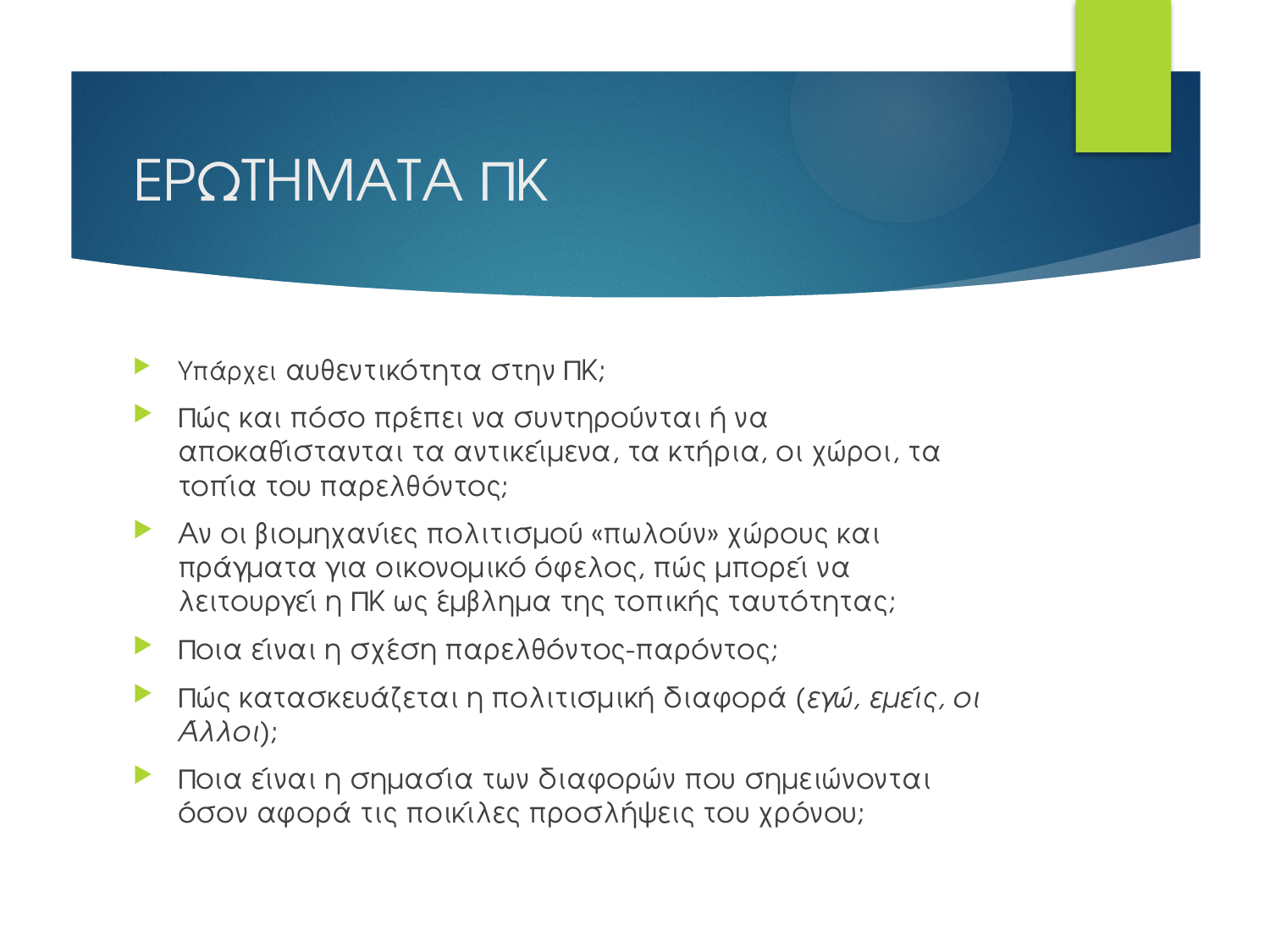

# ΕΡΩΤΗΜΑΤΑ ΠΚ
Υπάρχει αυθεντικότητα στην ΠΚ;
Πώς και πόσο πρέπει να συντηρούνται ή να αποκαθίστανται τα αντικείμενα, τα κτήρια, οι χώροι, τα τοπία του παρελθόντος;
Αν οι βιομηχανίες πολιτισμού «πωλούν» χώρους και πράγματα για οικονομικό όφελος, πώς μπορεί να λειτουργεί η ΠΚ ως έμβλημα της τοπικής ταυτότητας;
Ποια είναι η σχέση παρελθόντος-παρόντος;
Πώς κατασκευάζεται η πολιτισμική διαφορά (εγώ, εμείς, οι Άλλοι);
Ποια είναι η σημασία των διαφορών που σημειώνονται όσον αφορά τις ποικίλες προσλήψεις του χρόνου;